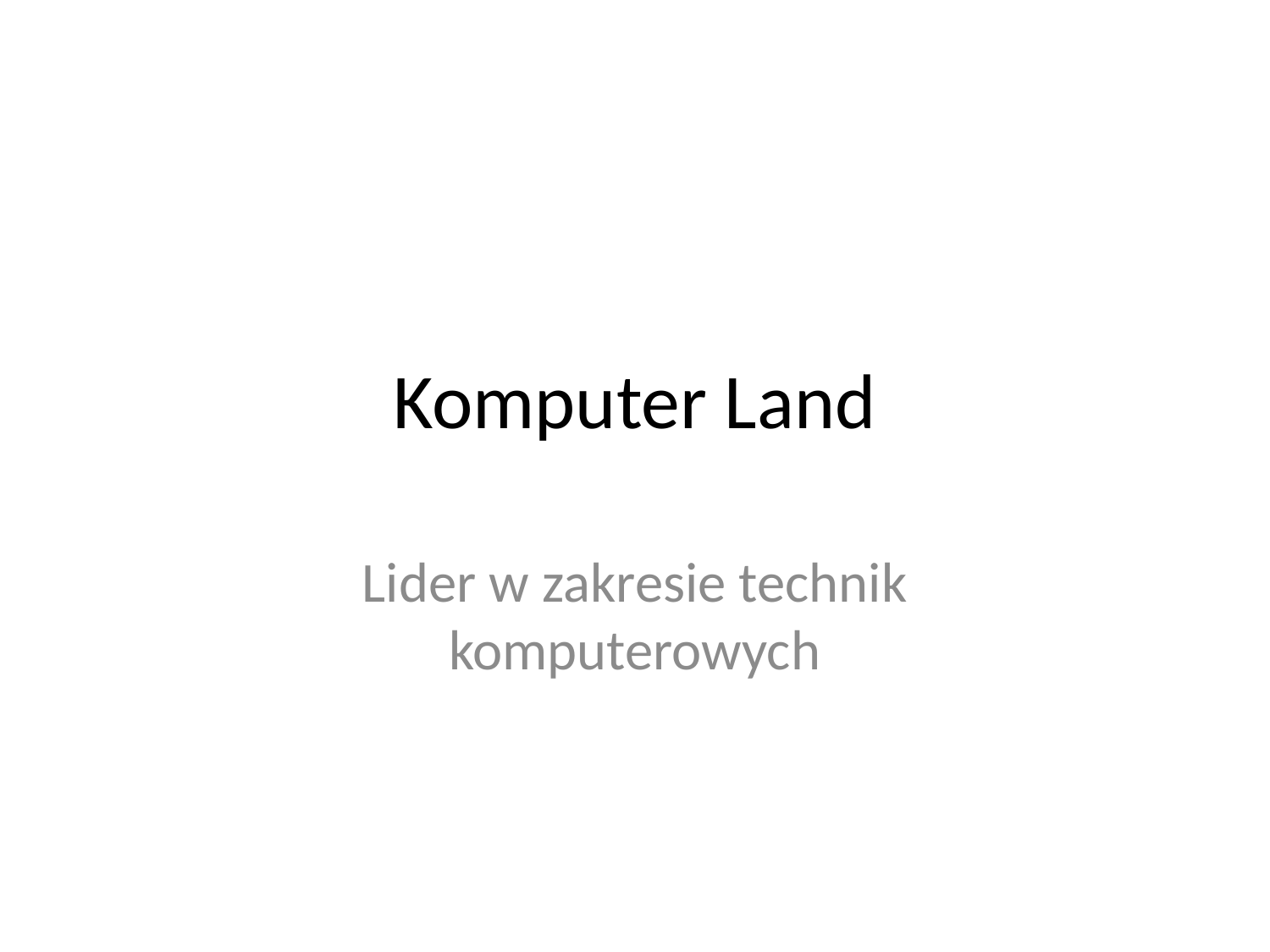

# Komputer Land
Lider w zakresie technik komputerowych